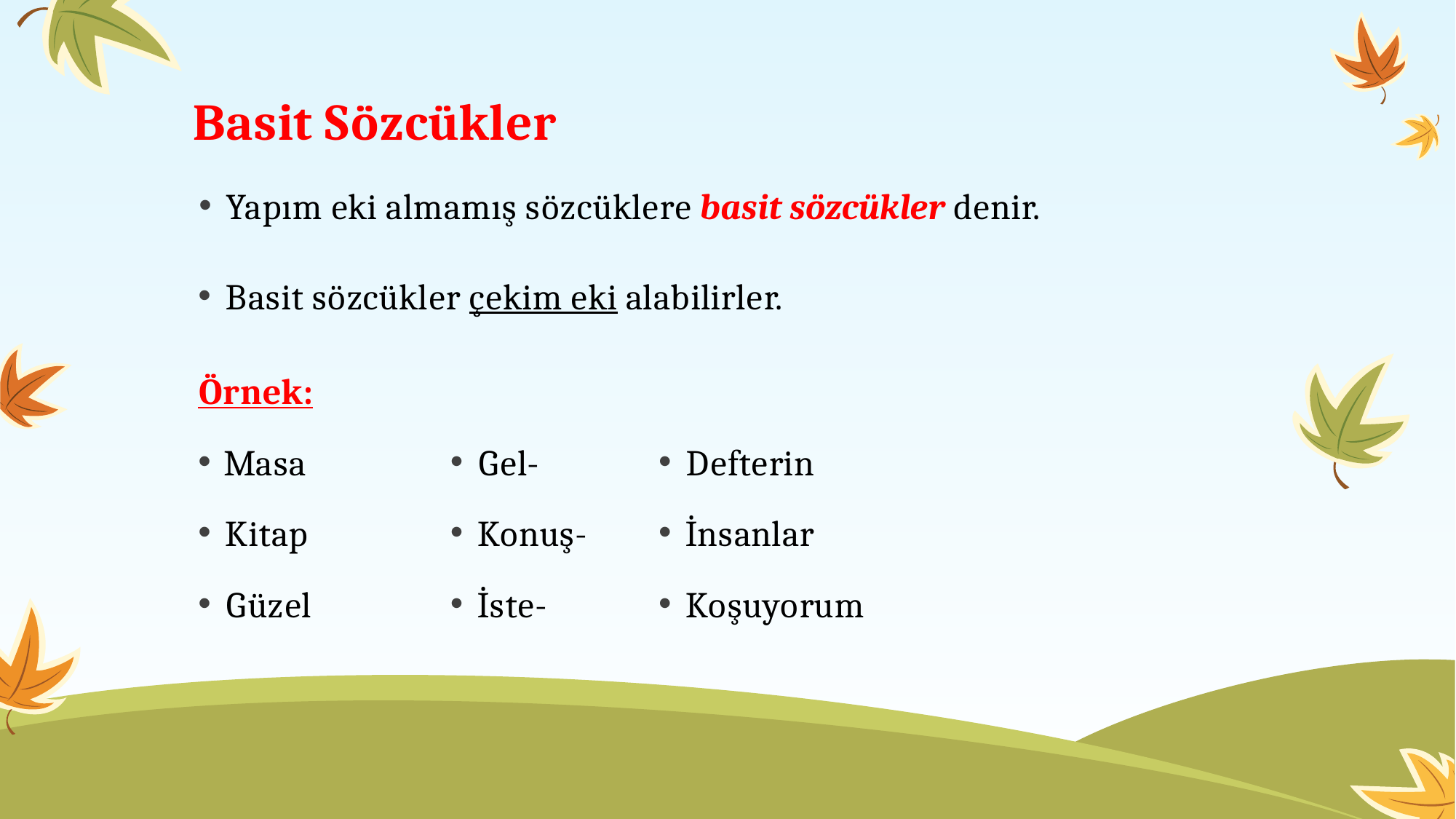

# Basit Sözcükler
Yapım eki almamış sözcüklere basit sözcükler denir.
Basit sözcükler çekim eki alabilirler.
Örnek:
Masa
Kitap
Güzel

Gel-
Konuş-
İste-

Defterin
İnsanlar
Koşuyorum